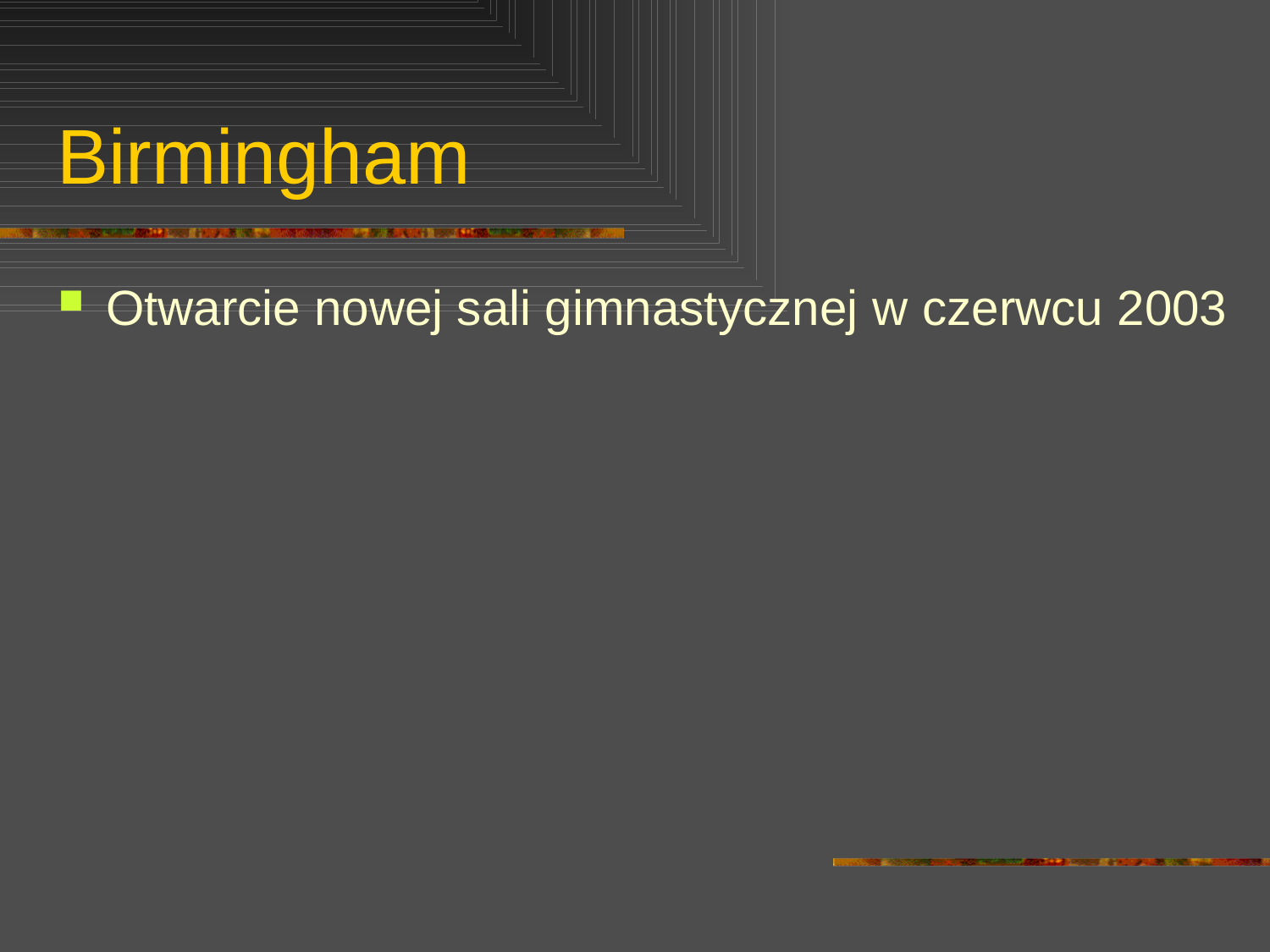

# Birmingham
Otwarcie nowej sali gimnastycznej w czerwcu 2003